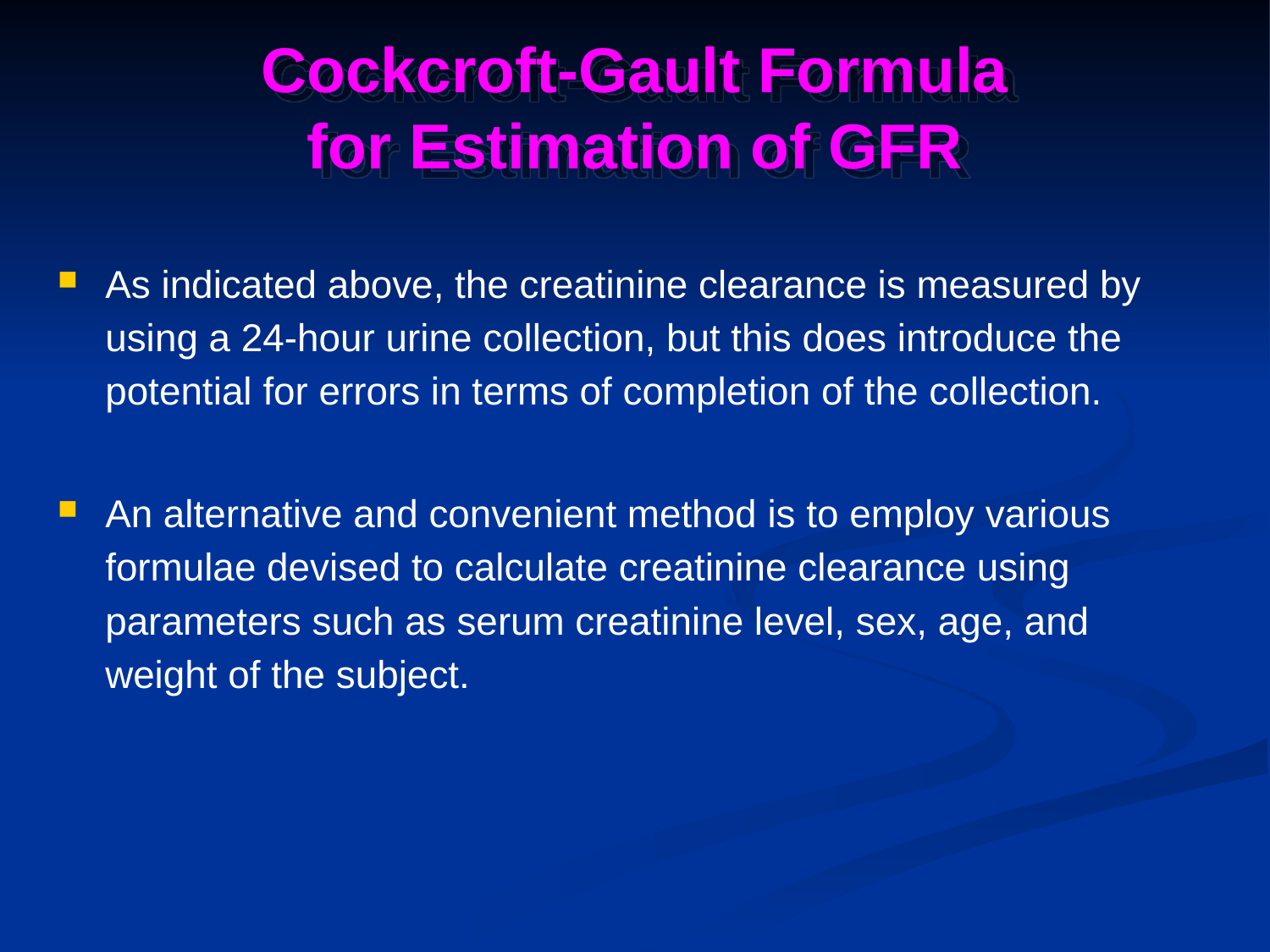

# Cockcroft-Gault Formula for Estimation of GFR
As indicated above, the creatinine clearance is measured by using a 24-hour urine collection, but this does introduce the potential for errors in terms of completion of the collection.

An alternative and convenient method is to employ various formulae devised to calculate creatinine clearance using parameters such as serum creatinine level, sex, age, and weight of the subject.